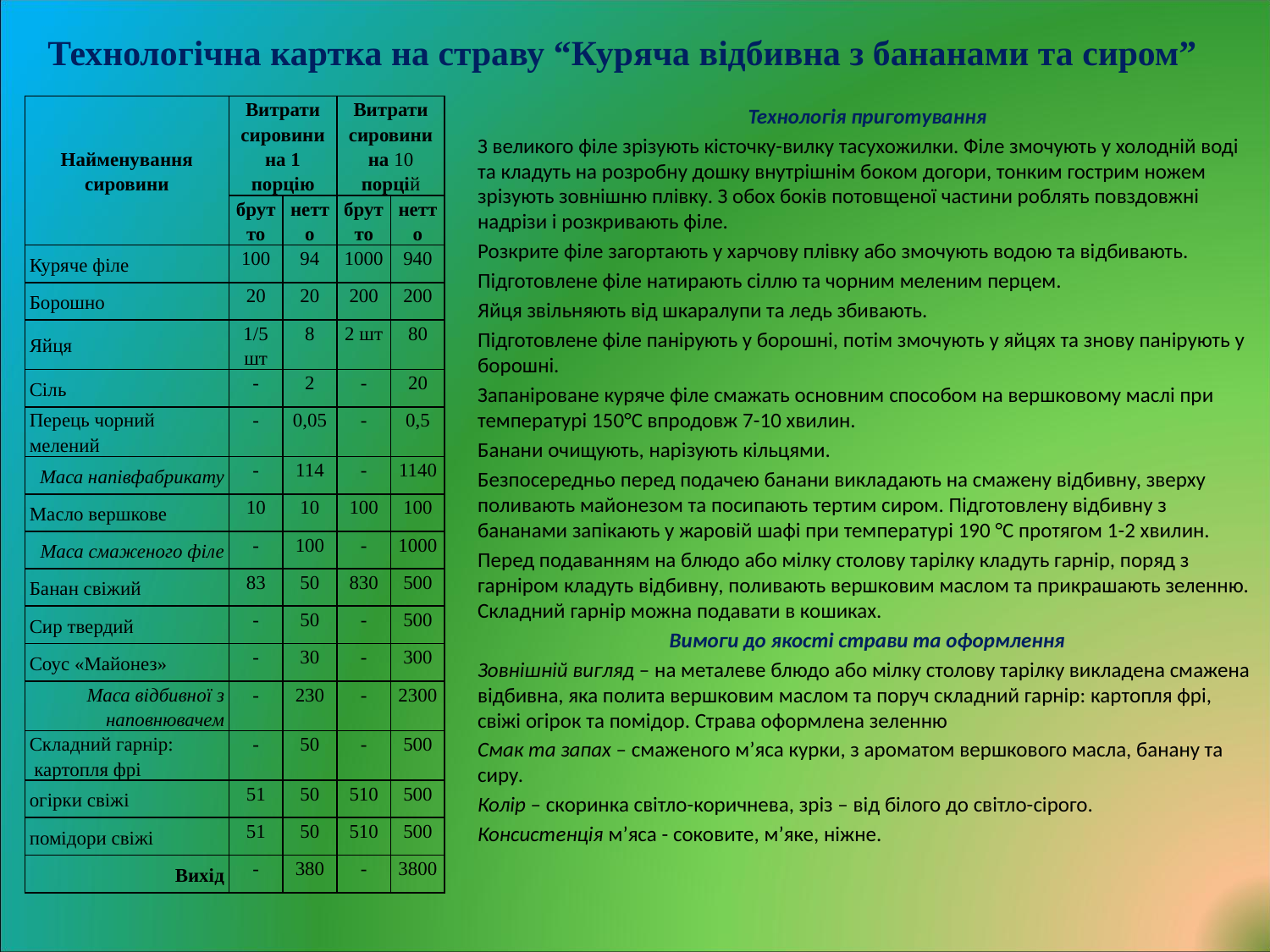

# Технологічна картка на страву “Куряча відбивна з бананами та сиром”
| Найменування сировини | Витрати сировини на 1 порцію |  | Витрати сировини на 10 порцій |  |
| --- | --- | --- | --- | --- |
|  | брутто | нетто | брутто | нетто |
| Куряче філе | 100 | 94 | 1000 | 940 |
| Борошно | 20 | 20 | 200 | 200 |
| Яйця | 1/5 шт | 8 | 2 шт | 80 |
| Сіль | - | 2 | - | 20 |
| Перець чорний мелений | - | 0,05 | - | 0,5 |
| Маса напівфабрикату | - | 114 | - | 1140 |
| Масло вершкове | 10 | 10 | 100 | 100 |
| Маса смаженого філе | - | 100 | - | 1000 |
| Банан свіжий | 83 | 50 | 830 | 500 |
| Сир твердий | - | 50 | - | 500 |
| Соус «Майонез» | - | 30 | - | 300 |
| Маса відбивної з наповнювачем | - | 230 | - | 2300 |
| Складний гарнір: картопля фрі | - | 50 | - | 500 |
| огірки свіжі | 51 | 50 | 510 | 500 |
| помідори свіжі | 51 | 50 | 510 | 500 |
| Вихід | - | 380 | - | 3800 |
Технологія приготування
З великого філе зрізують кісточку-вилку тасухожилки. Філе змочують у холодній воді та кладуть на розробну дошку внутрішнім боком догори, тонким гострим ножем зрізують зовнішню плівку. З обох боків потовщеної частини роблять повздовжні надрізи і розкривають філе.
Розкрите філе загортають у харчову плівку або змочують водою та відбивають.
Підготовлене філе натирають сіллю та чорним меленим перцем.
Яйця звільняють від шкаралупи та ледь збивають.
Підготовлене філе панірують у борошні, потім змочують у яйцях та знову панірують у борошні.
Запаніроване куряче філе смажать основним способом на вершковому маслі при температурі 150°С впродовж 7-10 хвилин.
Банани очищують, нарізують кільцями.
Безпосередньо перед подачею банани викладають на смажену відбивну, зверху поливають майонезом та посипають тертим сиром. Підготовлену відбивну з бананами запікають у жаровій шафі при температурі 190 °С протягом 1-2 хвилин.
Перед подаванням на блюдо або мілку столову тарілку кладуть гарнір, поряд з гарніром кладуть відбивну, поливають вершковим маслом та прикрашають зеленню. Складний гарнір можна подавати в кошиках.
Вимоги до якості страви та оформлення
Зовнішній вигляд – на металеве блюдо або мілку столову тарілку викладена смажена відбивна, яка полита вершковим маслом та поруч складний гарнір: картопля фрі, свіжі огірок та помідор. Страва оформлена зеленню
Смак та запах – смаженого м’яса курки, з ароматом вершкового масла, банану та сиру.
Колір – скоринка світло-коричнева, зріз – від білого до світло-сірого.
Консистенція м’яса - соковите, м’яке, ніжне.